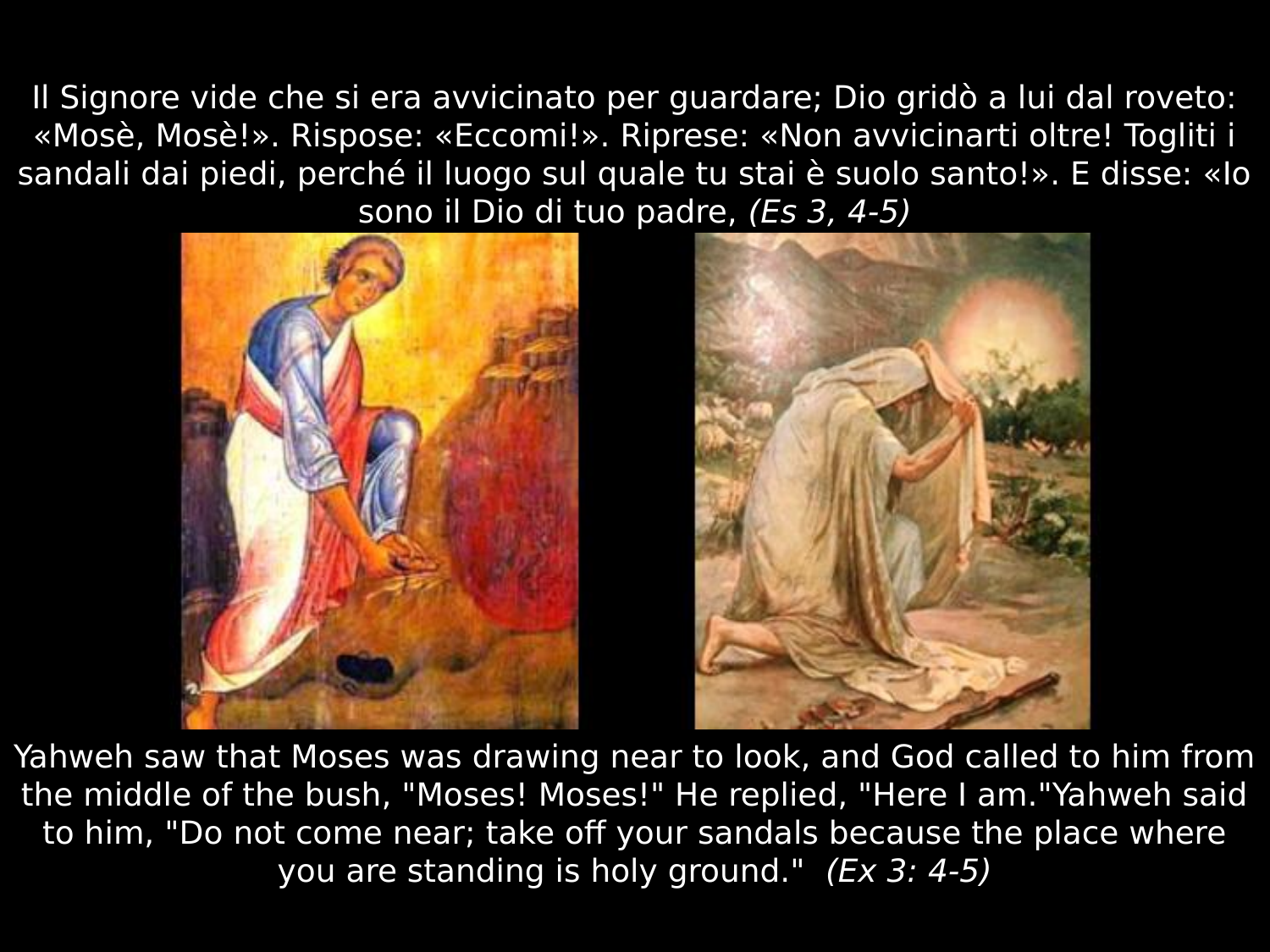

# Il Signore vide che si era avvicinato per guardare; Dio gridò a lui dal roveto: «Mosè, Mosè!». Rispose: «Eccomi!». Riprese: «Non avvicinarti oltre! Togliti i sandali dai piedi, perché il luogo sul quale tu stai è suolo santo!». E disse: «Io sono il Dio di tuo padre, (Es 3, 4-5)
Yahweh saw that Moses was drawing near to look, and God called to him from the middle of the bush, "Moses! Moses!" He replied, "Here I am."Yahweh said to him, "Do not come near; take off your sandals because the place where you are standing is holy ground."  (Ex 3: 4-5)